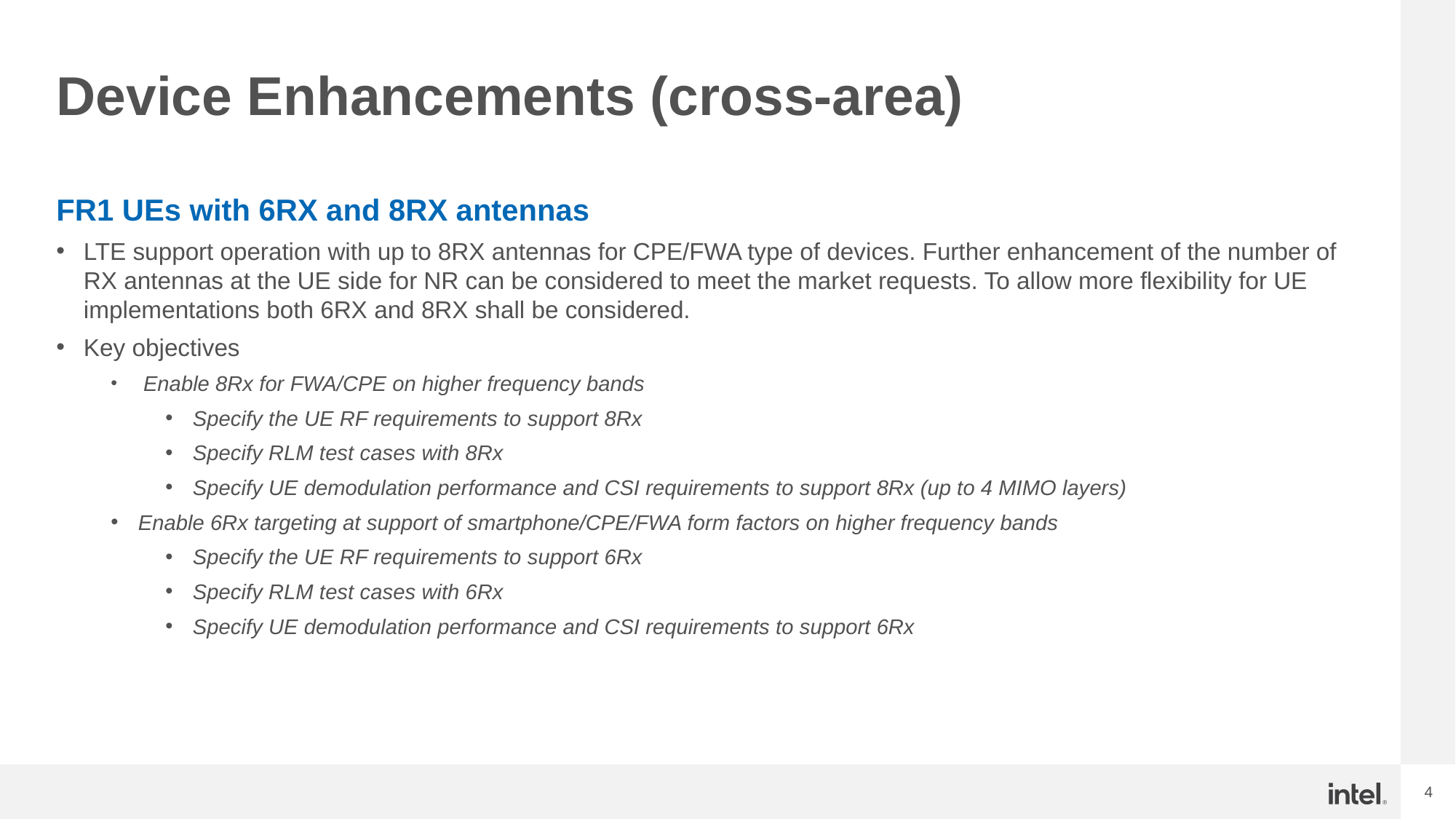

# Device Enhancements (cross-area)
FR1 UEs with 6RX and 8RX antennas
LTE support operation with up to 8RX antennas for CPE/FWA type of devices. Further enhancement of the number of RX antennas at the UE side for NR can be considered to meet the market requests. To allow more flexibility for UE implementations both 6RX and 8RX shall be considered.
Key objectives
 Enable 8Rx for FWA/CPE on higher frequency bands
Specify the UE RF requirements to support 8Rx
Specify RLM test cases with 8Rx
Specify UE demodulation performance and CSI requirements to support 8Rx (up to 4 MIMO layers)
Enable 6Rx targeting at support of smartphone/CPE/FWA form factors on higher frequency bands
Specify the UE RF requirements to support 6Rx
Specify RLM test cases with 6Rx
Specify UE demodulation performance and CSI requirements to support 6Rx